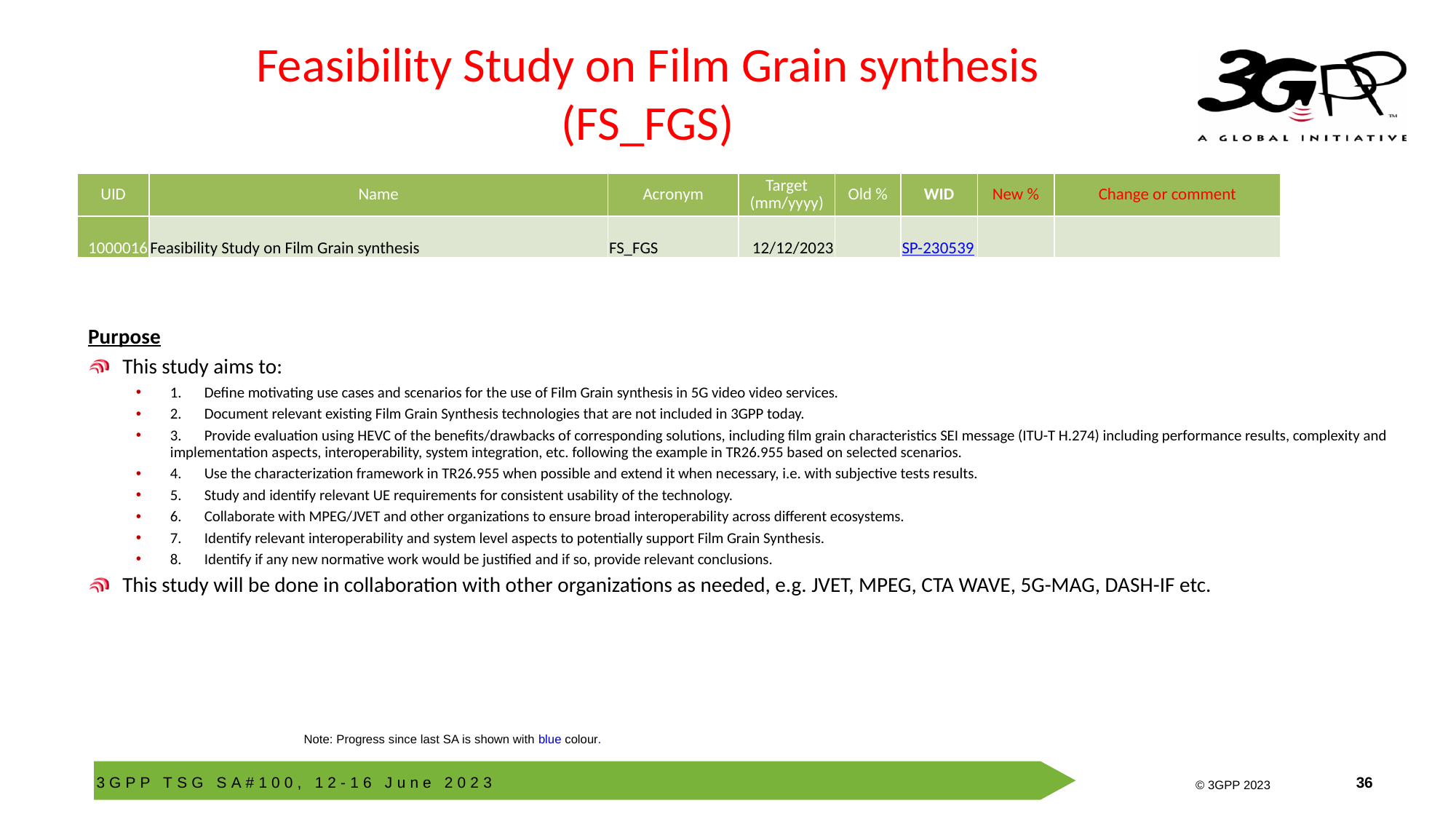

# Feasibility Study on Film Grain synthesis (FS_FGS)
| UID | Name | Acronym | Target (mm/yyyy) | Old % | WID | New % | Change or comment |
| --- | --- | --- | --- | --- | --- | --- | --- |
| 1000016 | Feasibility Study on Film Grain synthesis | FS\_FGS | 12/12/2023 |  | SP-230539 |  |  |
Purpose
This study aims to:
1.	Define motivating use cases and scenarios for the use of Film Grain synthesis in 5G video video services.
2.	Document relevant existing Film Grain Synthesis technologies that are not included in 3GPP today.
3.	Provide evaluation using HEVC of the benefits/drawbacks of corresponding solutions, including film grain characteristics SEI message (ITU-T H.274) including performance results, complexity and implementation aspects, interoperability, system integration, etc. following the example in TR26.955 based on selected scenarios.
4.	Use the characterization framework in TR26.955 when possible and extend it when necessary, i.e. with subjective tests results.
5.	Study and identify relevant UE requirements for consistent usability of the technology.
6.	Collaborate with MPEG/JVET and other organizations to ensure broad interoperability across different ecosystems.
7.	Identify relevant interoperability and system level aspects to potentially support Film Grain Synthesis.
8.	Identify if any new normative work would be justified and if so, provide relevant conclusions.
This study will be done in collaboration with other organizations as needed, e.g. JVET, MPEG, CTA WAVE, 5G-MAG, DASH-IF etc.

Note: Progress since last SA is shown with blue colour.